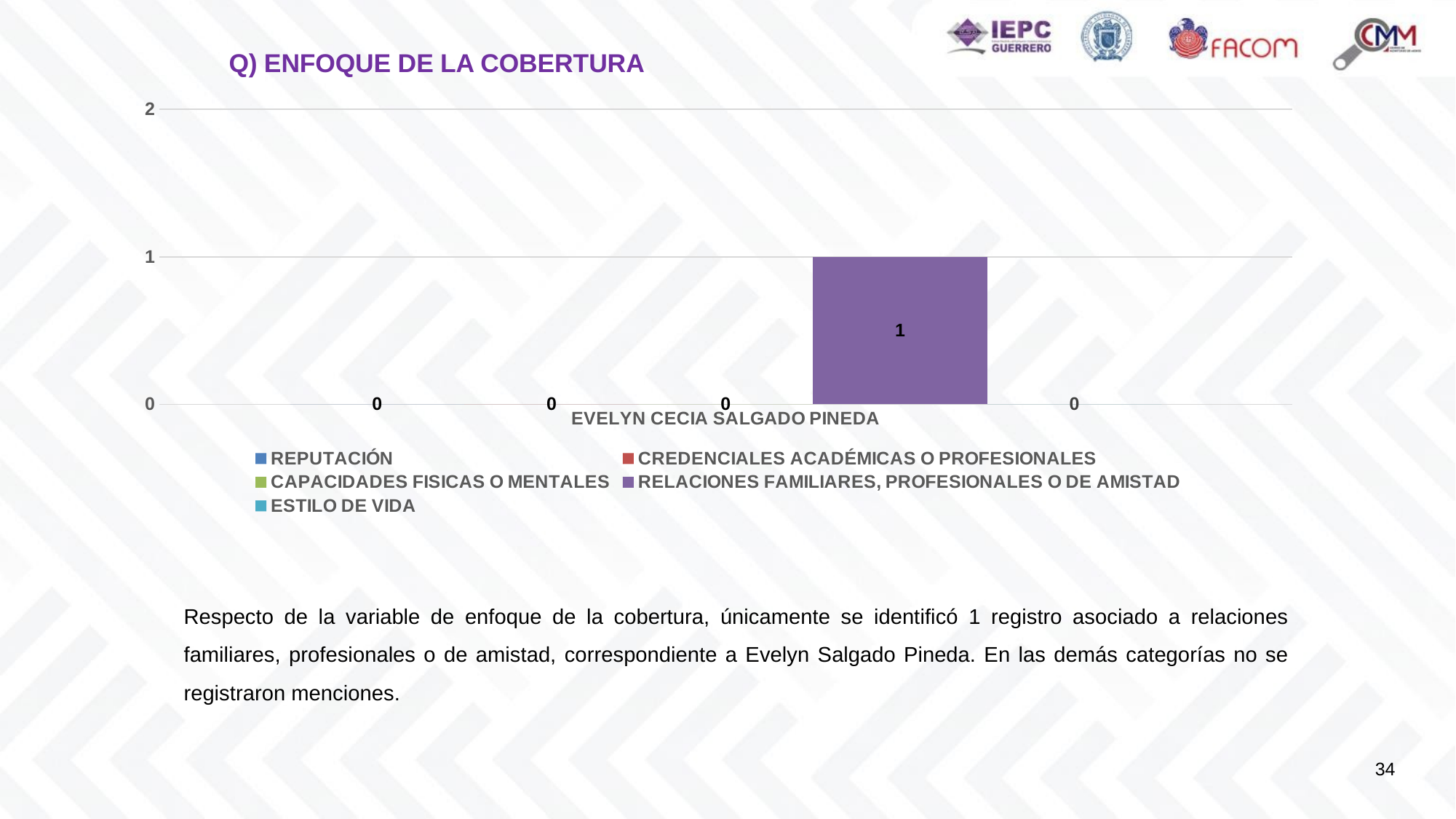

Q) ENFOQUE DE LA COBERTURA

### Chart

| Category | REPUTACIÓN | CREDENCIALES ACADÉMICAS O PROFESIONALES | CAPACIDADES FISICAS O MENTALES | RELACIONES FAMILIARES, PROFESIONALES O DE AMISTAD | ESTILO DE VIDA |
|---|---|---|---|---|---|
| EVELYN CECIA SALGADO PINEDA | 0.0 | 0.0 | 0.0 | 1.0 | 0.0 |
Respecto de la variable de enfoque de la cobertura, únicamente se identificó 1 registro asociado a relaciones familiares, profesionales o de amistad, correspondiente a Evelyn Salgado Pineda. En las demás categorías no se registraron menciones.
34